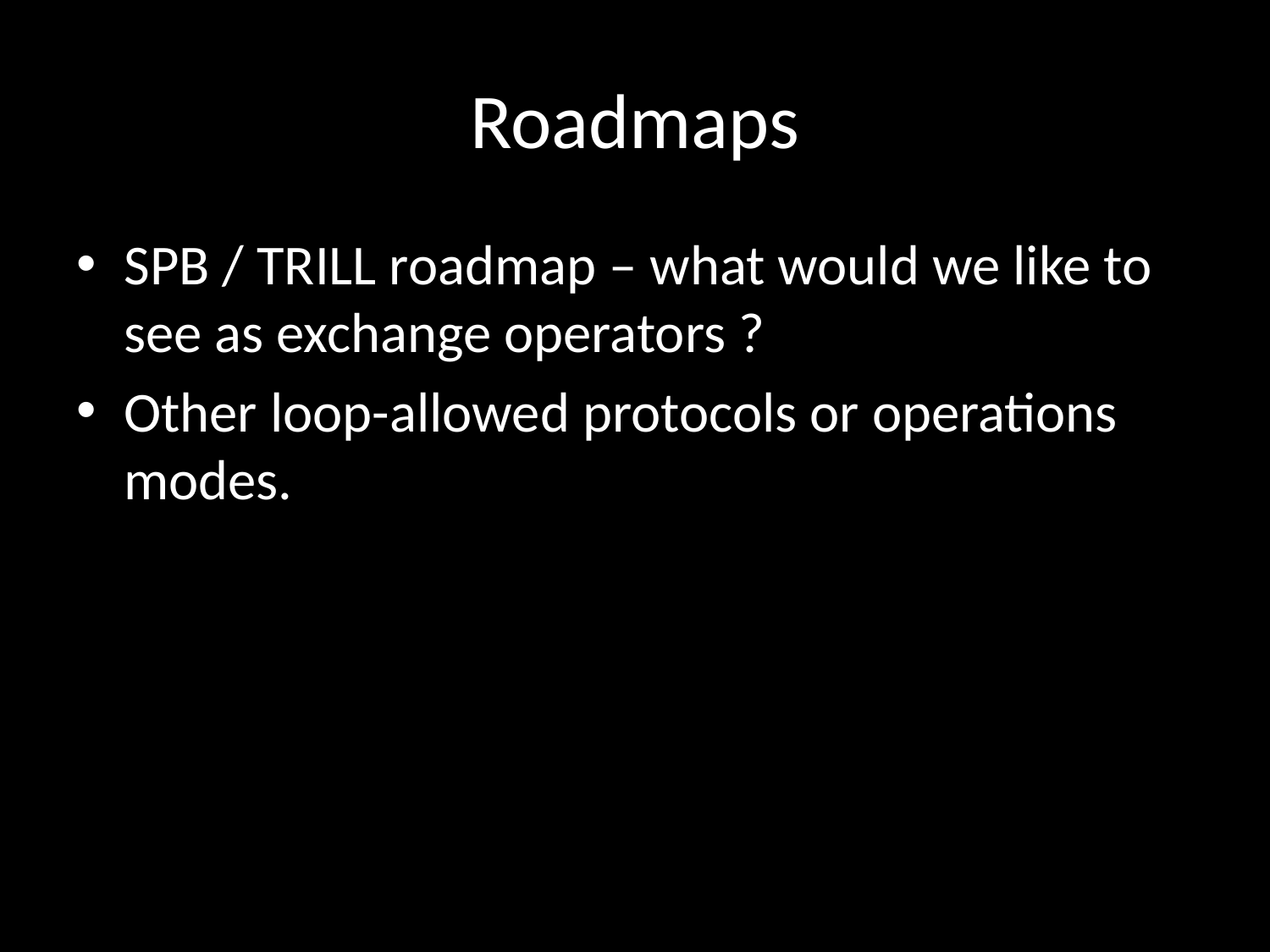

# Roadmaps
SPB / TRILL roadmap – what would we like to see as exchange operators ?
Other loop-allowed protocols or operations modes.